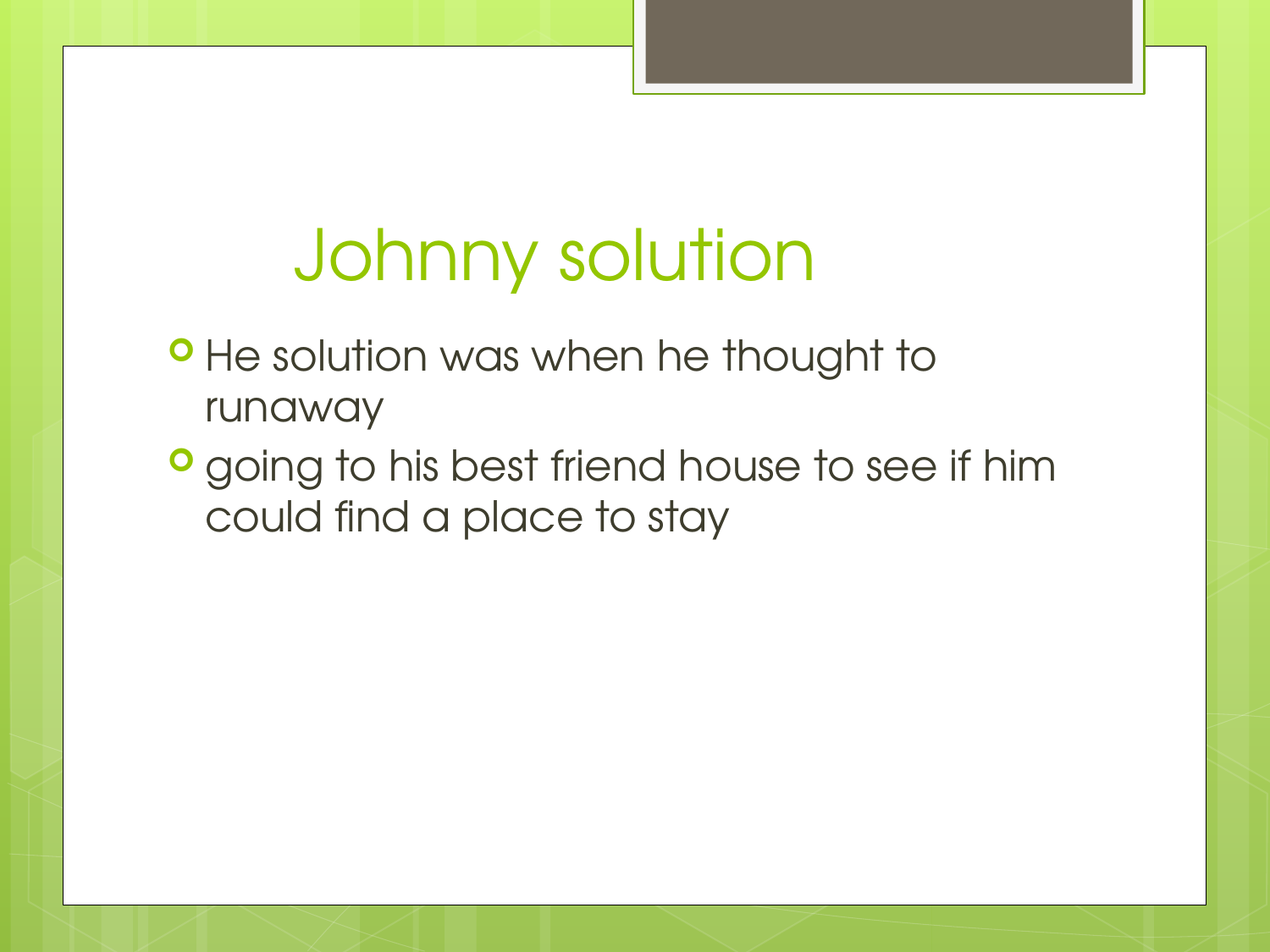

# Johnny solution
He solution was when he thought to runaway
going to his best friend house to see if him could find a place to stay